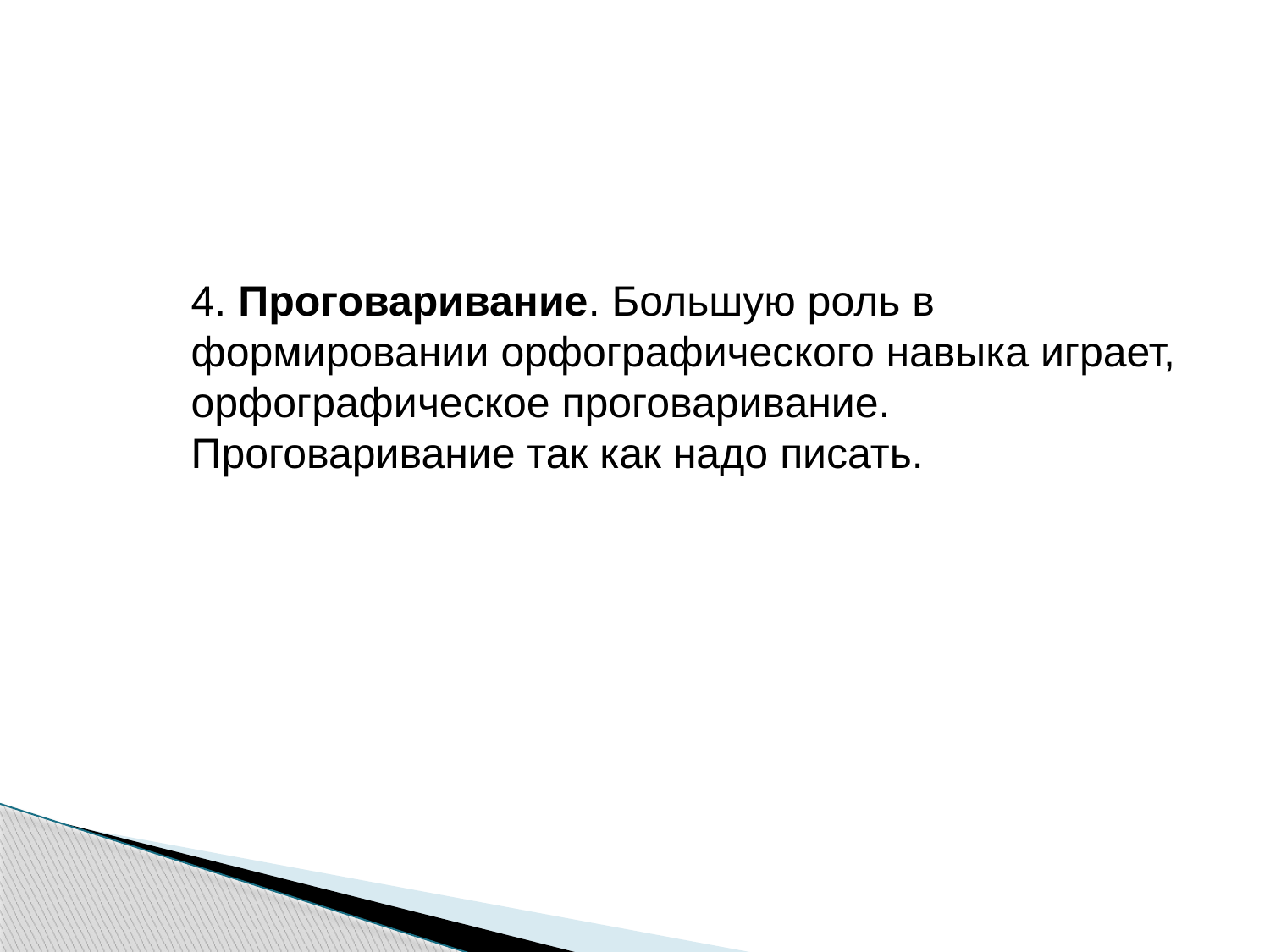

4. Проговаривание. Большую роль в формировании орфографического навыка играет, орфографическое проговаривание. Проговаривание так как надо писать.